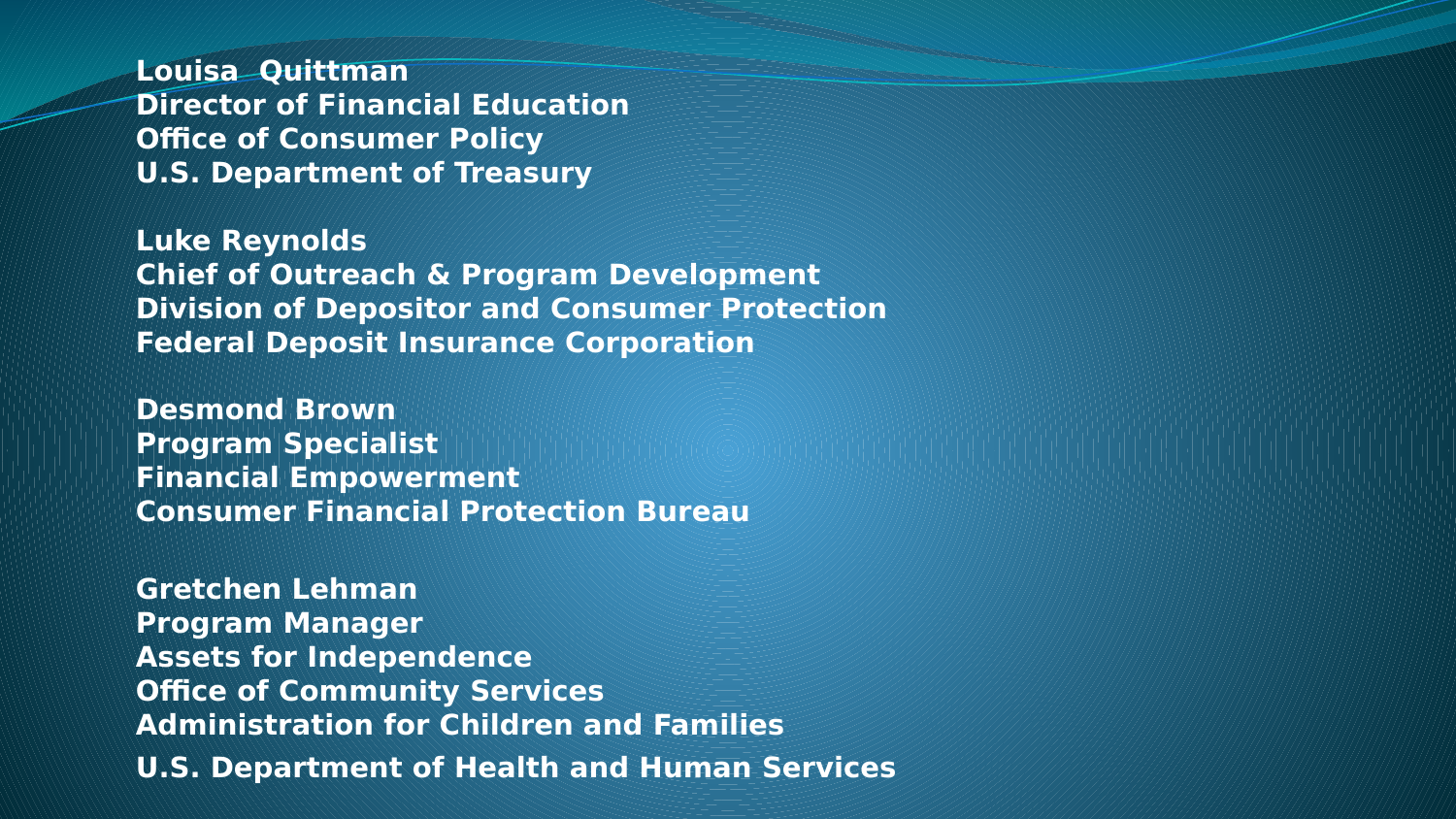

Louisa  Quittman
Director of Financial Education
Office of Consumer Policy
U.S. Department of Treasury

Luke Reynolds
Chief of Outreach & Program Development
Division of Depositor and Consumer Protection
Federal Deposit Insurance Corporation

Desmond Brown
Program Specialist
Financial Empowerment
Consumer Financial Protection Bureau

Gretchen Lehman
Program Manager
Assets for Independence
Office of Community Services
Administration for Children and Families
U.S. Department of Health and Human Services